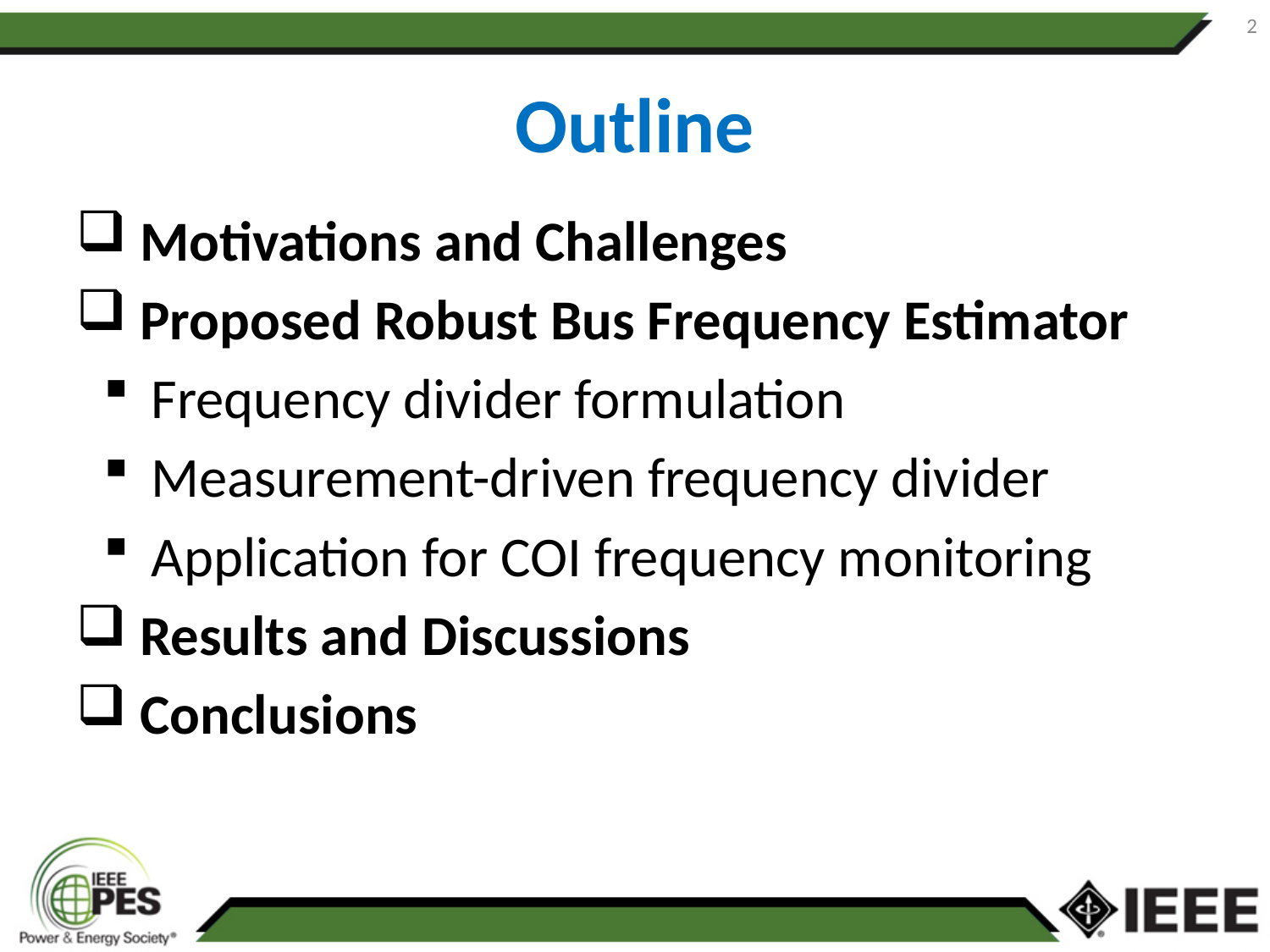

2
# Outline
 Motivations and Challenges
 Proposed Robust Bus Frequency Estimator
Frequency divider formulation
Measurement-driven frequency divider
Application for COI frequency monitoring
 Results and Discussions
 Conclusions